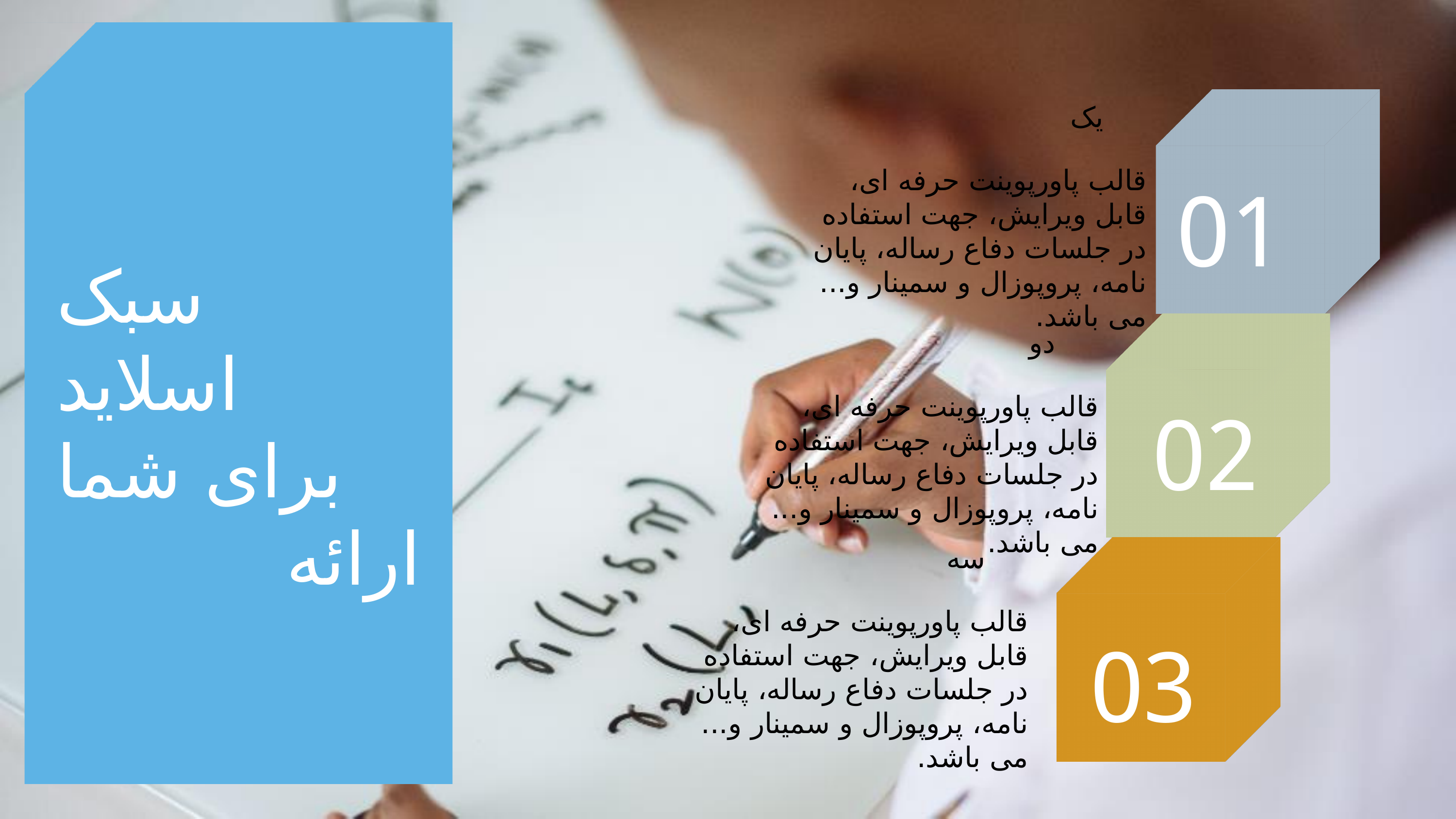

یک
قالب پاورپوینت حرفه ای، قابل ویرایش، جهت استفاده در جلسات دفاع رساله، پایان نامه، پروپوزال و سمینار و... می باشد.
01
سبک
اسلاید
برای شما
ارائه

دو
قالب پاورپوینت حرفه ای، قابل ویرایش، جهت استفاده در جلسات دفاع رساله، پایان نامه، پروپوزال و سمینار و... می باشد.
02

سه
قالب پاورپوینت حرفه ای، قابل ویرایش، جهت استفاده در جلسات دفاع رساله، پایان نامه، پروپوزال و سمینار و... می باشد.
03